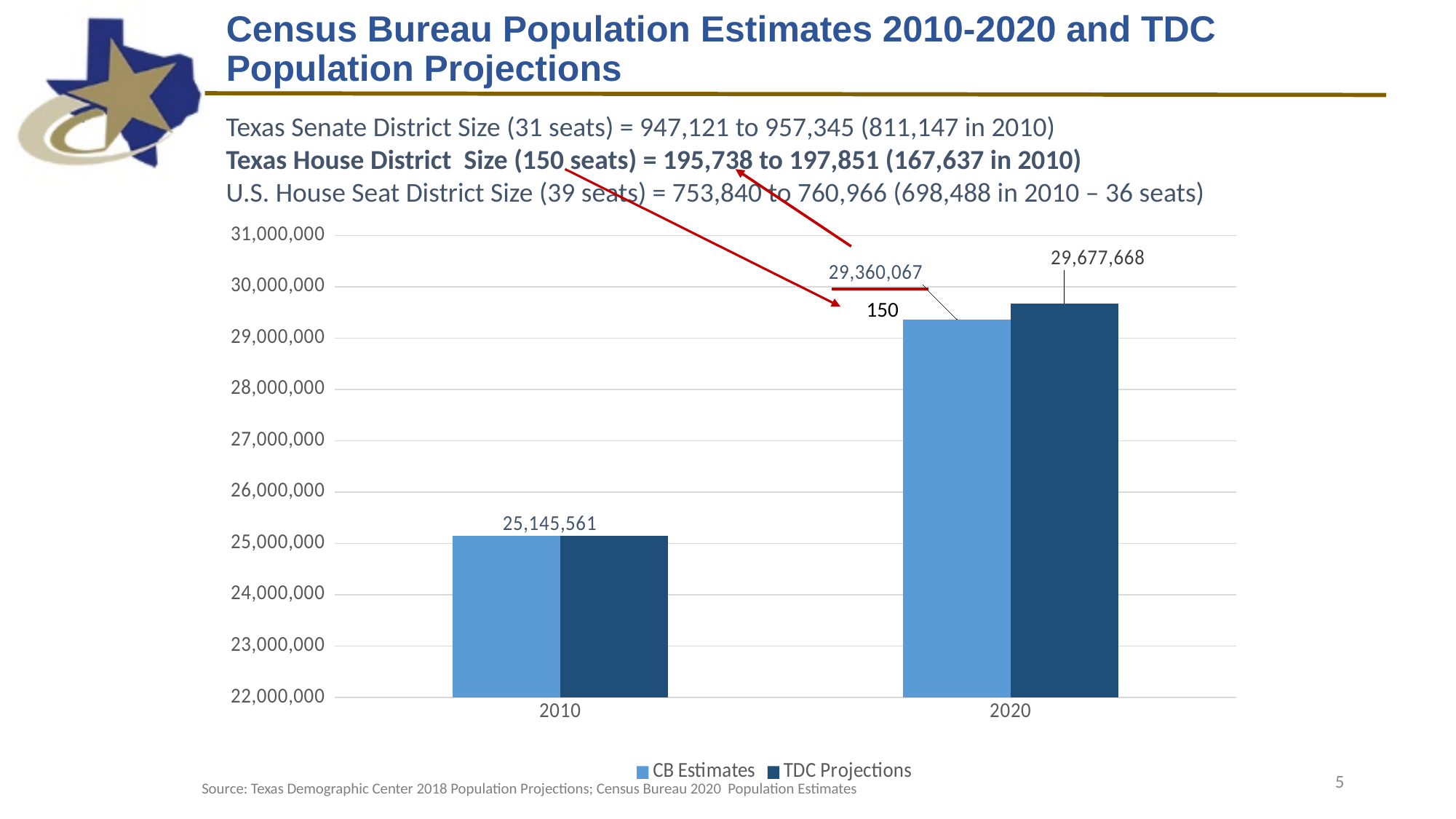

Census Bureau Population Estimates 2010-2020 and TDC Population Projections
Texas Senate District Size (31 seats) = 947,121 to 957,345 (811,147 in 2010)
Texas House District  Size (150 seats) = 195,738 to 197,851 (167,637 in 2010)
U.S. House Seat District Size (39 seats) = 753,840 to 760,966 (698,488 in 2010 – 36 seats)

### Chart

| Category | CB Estimates | TDC Projections |
|---|---|---|
| 2010 | 25145561.0 | 25145561.0 |
| 2020 | 29360067.354318134 | 29677668.0 |
150
5
Source: Texas Demographic Center 2018 Population Projections; Census Bureau 2020  Population Estimates